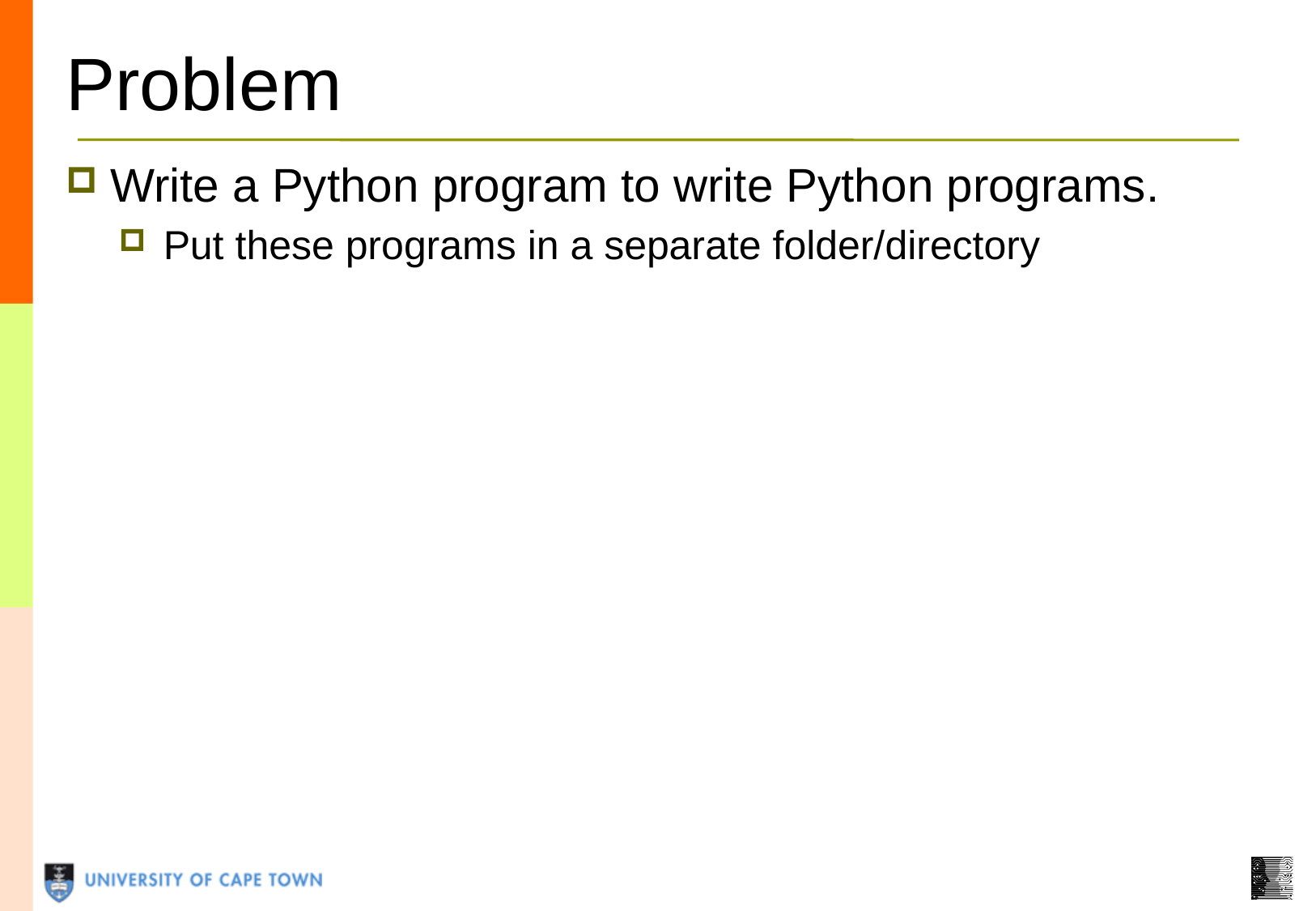

Problem
Write a Python program to write Python programs.
Put these programs in a separate folder/directory